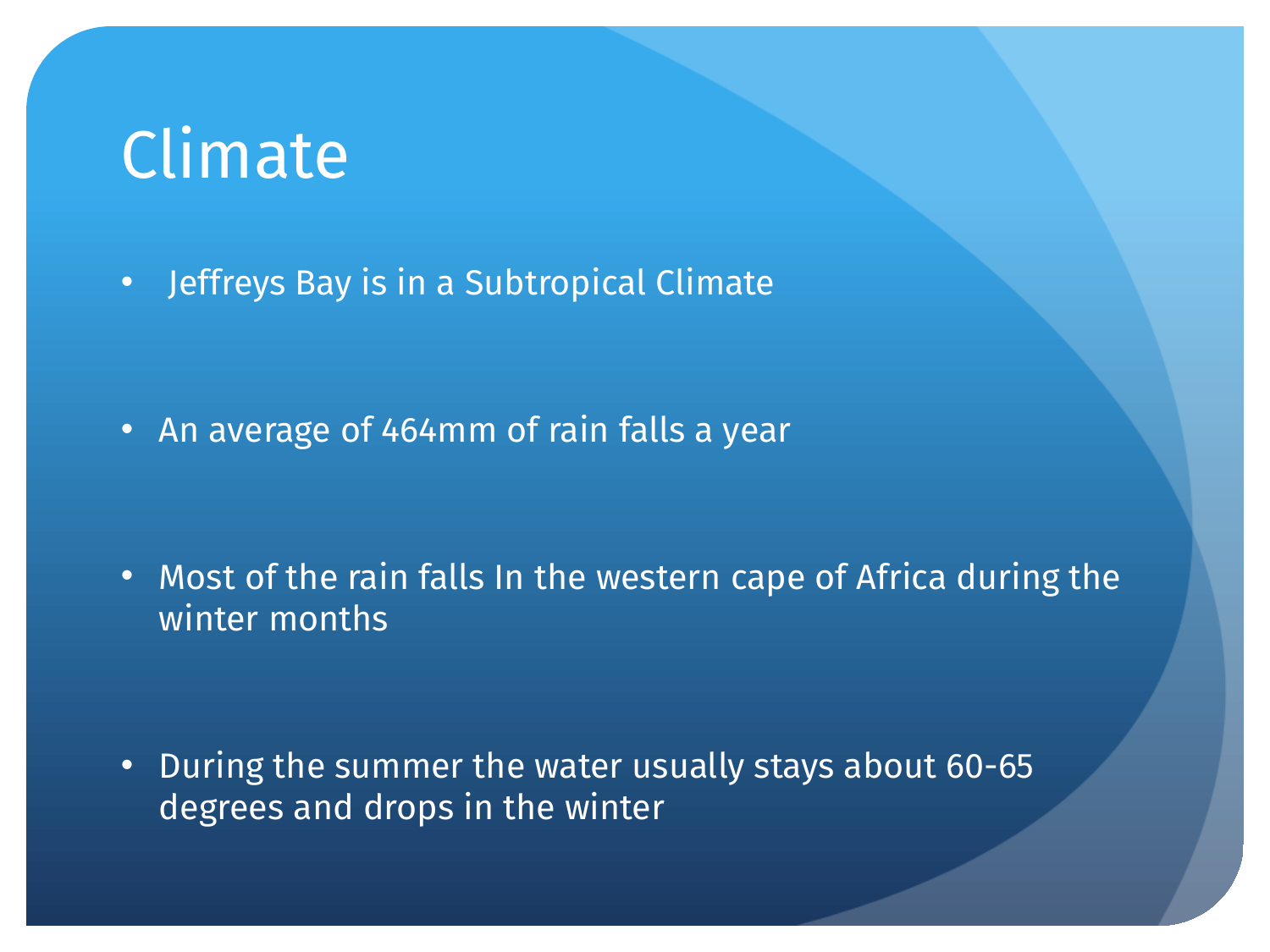

# Climate
 Jeffreys Bay is in a Subtropical Climate

An average of 464mm of rain falls a year

Most of the rain falls In the western cape of Africa during the winter months

During the summer the water usually stays about 60-65 degrees and drops in the winter